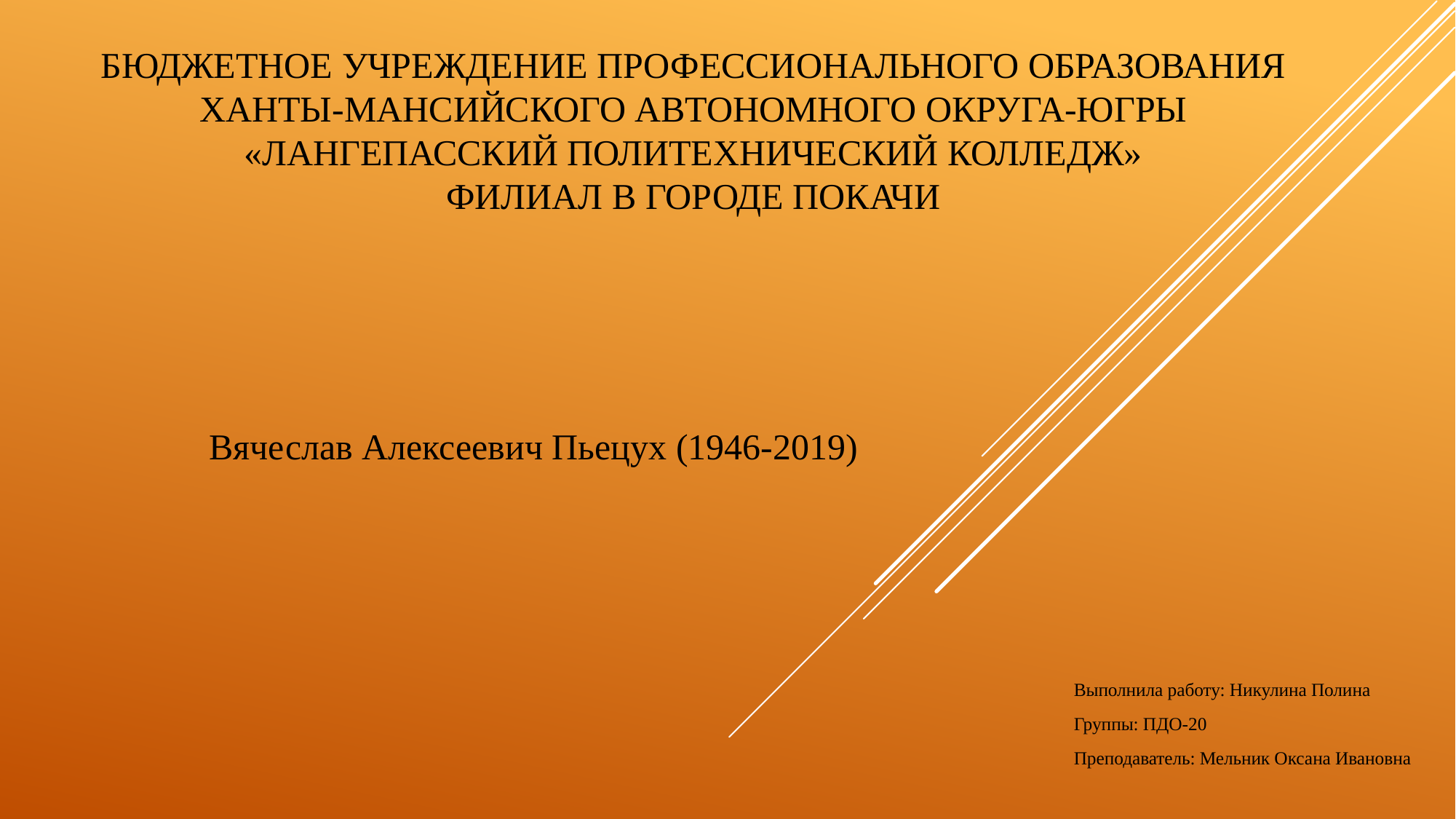

# Бюджетное учреждение профессионального образования ханты-мансийского автономного округа-югры «Лангепасский политехнический колледж» филиал в городе Покачи
Вячеслав Алексеевич Пьецух (1946-2019)
Выполнила работу: Никулина Полина
Группы: ПДО-20
Преподаватель: Мельник Оксана Ивановна